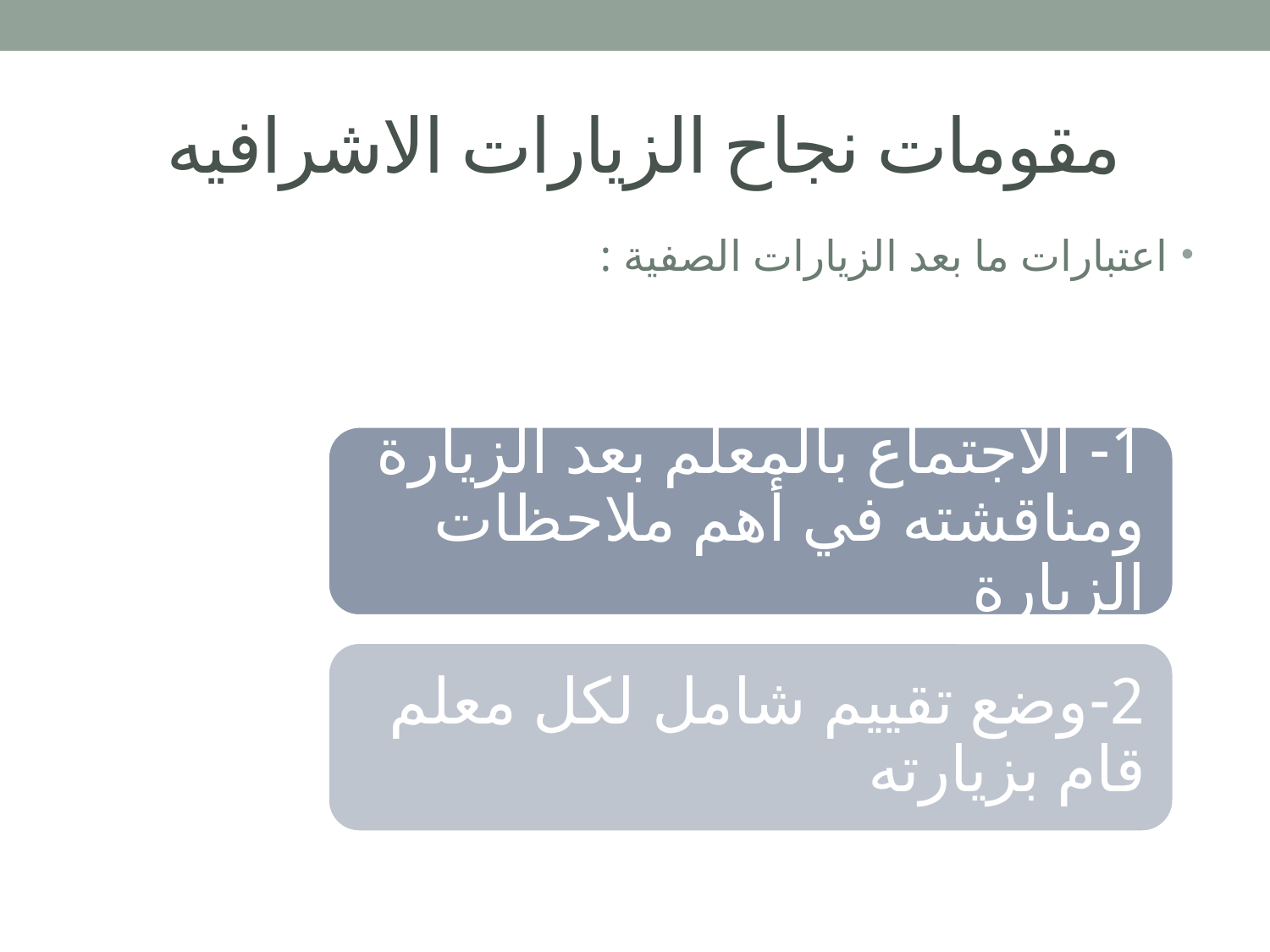

# مقومات نجاح الزيارات الاشرافيه
اعتبارات ما بعد الزيارات الصفية :
1- الاجتماع بالمعلم بعد الزيارة ومناقشته في أهم ملاحظات الزيارة
2-وضع تقييم شامل لكل معلم قام بزيارته